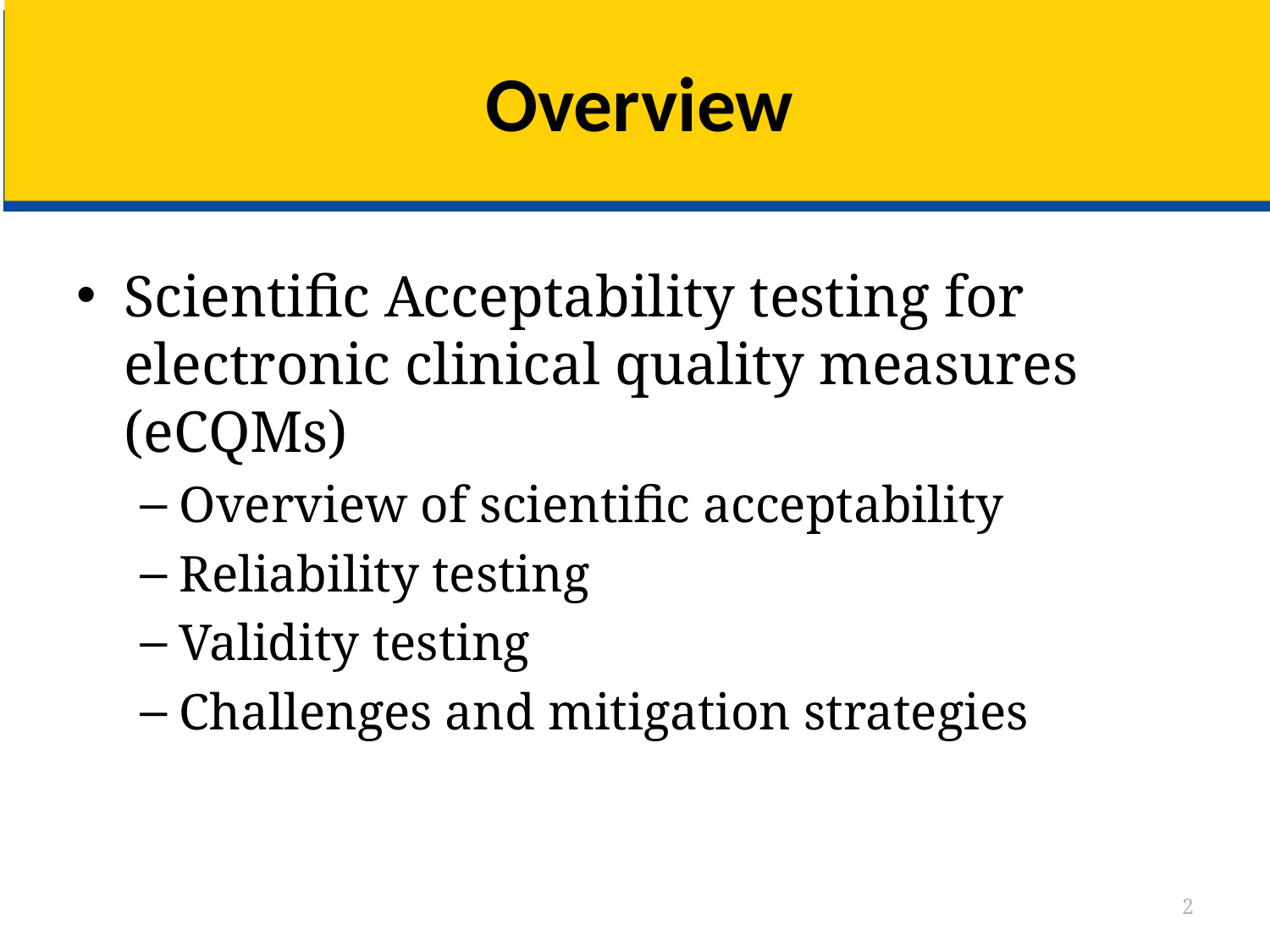

# Overview
Scientific Acceptability testing for electronic clinical quality measures (eCQMs)
Overview of scientific acceptability
Reliability testing
Validity testing
Challenges and mitigation strategies
2